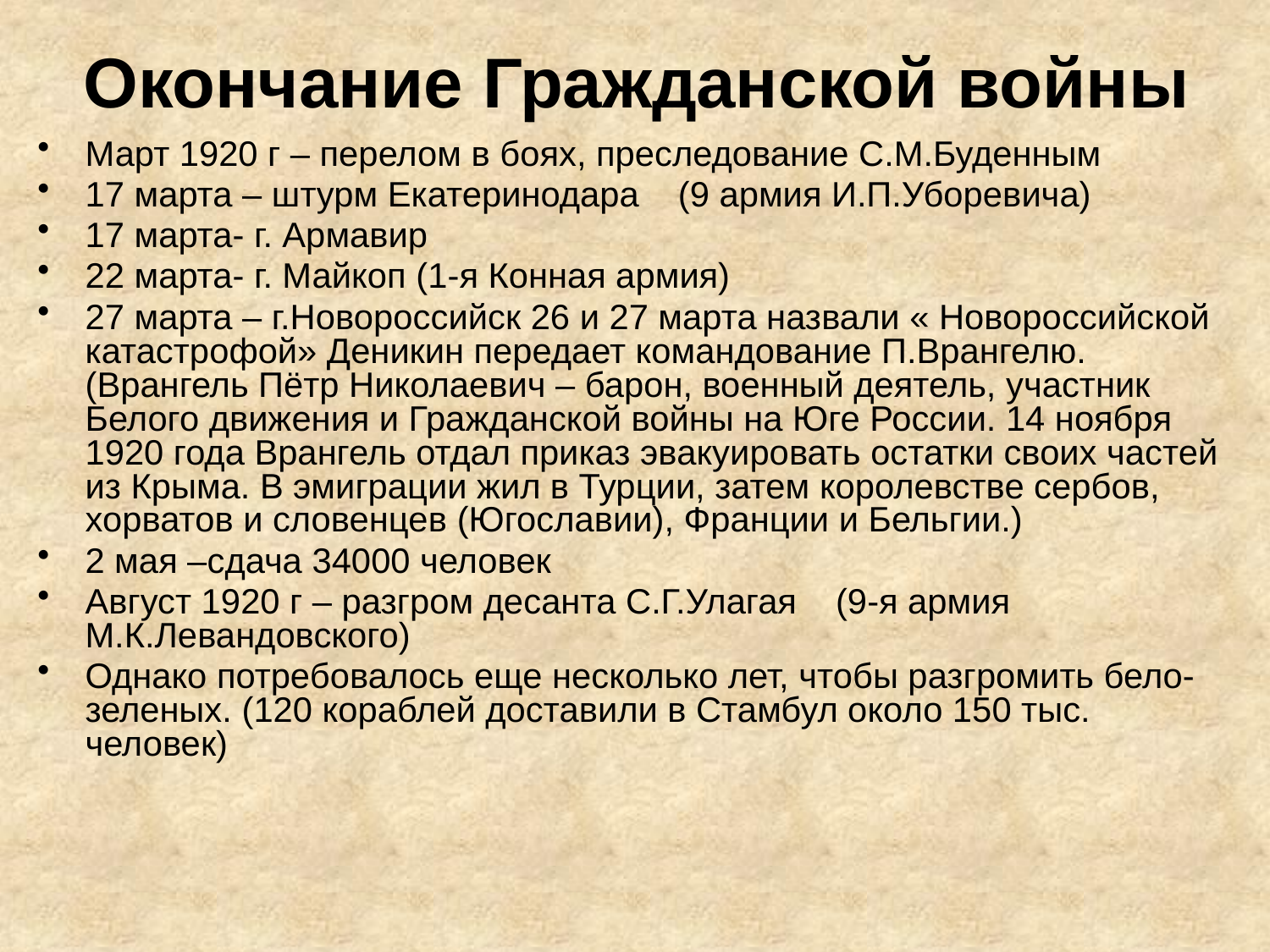

# Окончание Гражданской войны
Март 1920 г – перелом в боях, преследование С.М.Буденным
17 марта – штурм Екатеринодара    (9 армия И.П.Уборевича)
17 марта- г. Армавир
22 марта- г. Майкоп (1-я Конная армия)
27 марта – г.Новороссийск 26 и 27 марта назвали « Новороссийской катастрофой» Деникин передает командование П.Врангелю.              (Врангель Пётр Николаевич – барон, военный деятель, участник Белого движения и Гражданской войны на Юге России. 14 ноября 1920 года Врангель отдал приказ эвакуировать остатки своих частей из Крыма. В эмиграции жил в Турции, затем королевстве сербов, хорватов и словенцев (Югославии), Франции и Бельгии.)
2 мая –сдача 34000 человек
Август 1920 г – разгром десанта С.Г.Улагая    (9-я армия М.К.Левандовского)
Однако потребовалось еще несколько лет, чтобы разгромить бело-зеленых. (120 кораблей доставили в Стамбул около 150 тыс. человек)